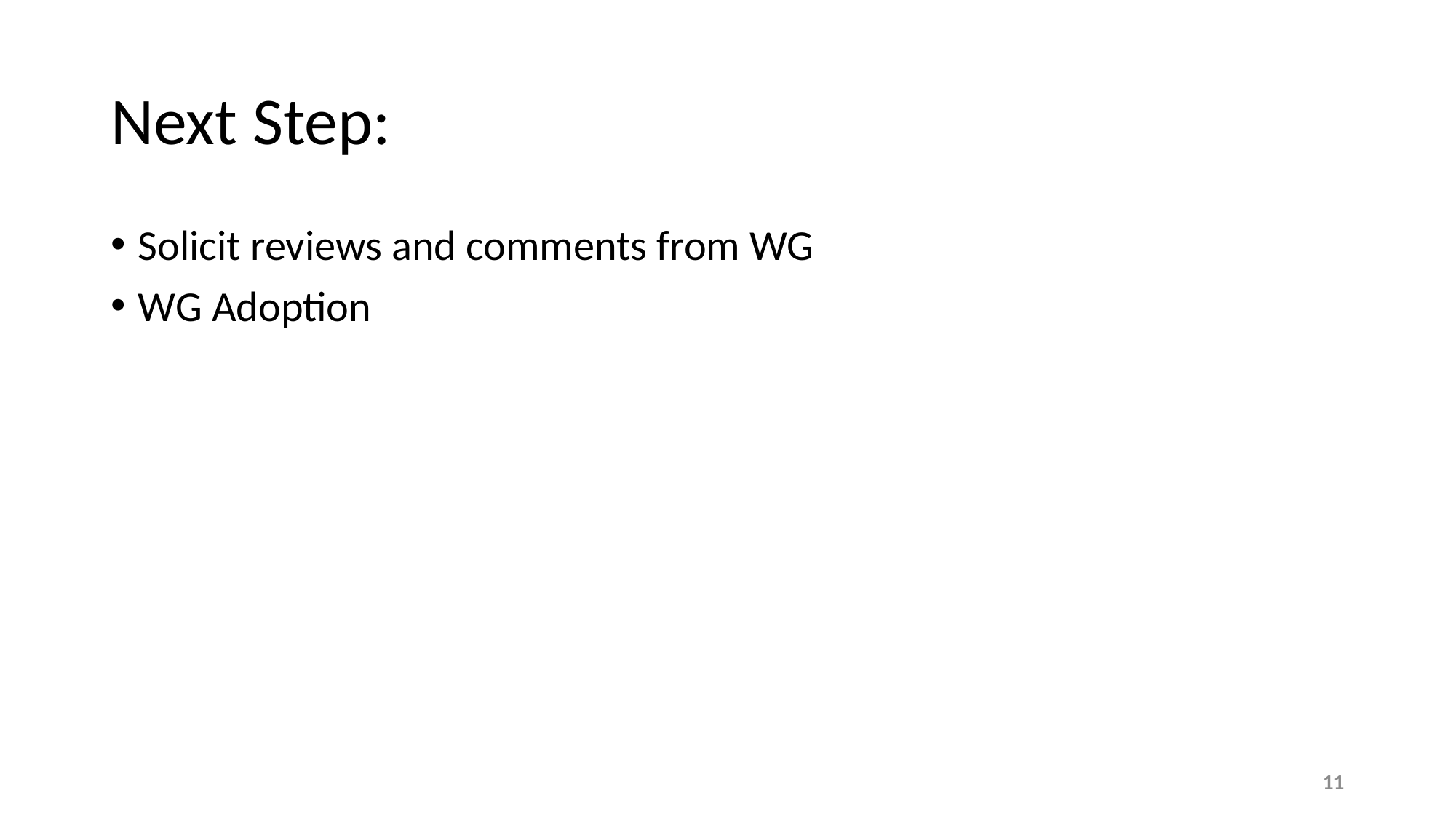

# Next Step:
Solicit reviews and comments from WG
WG Adoption
11